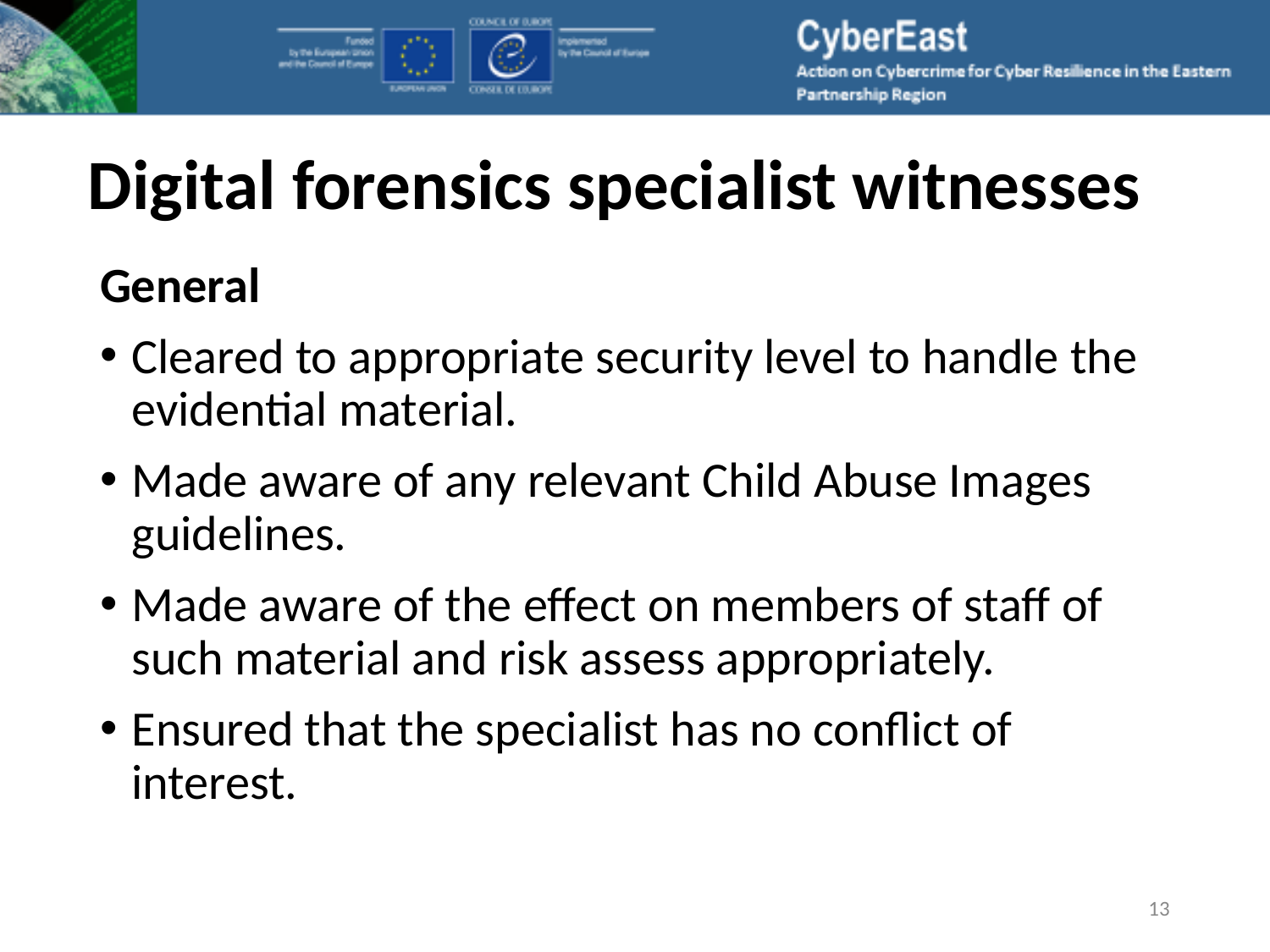

# Digital forensics specialist witnesses
General
Cleared to appropriate security level to handle the evidential material.
Made aware of any relevant Child Abuse Images guidelines.
Made aware of the effect on members of staff of such material and risk assess appropriately.
Ensured that the specialist has no conflict of interest.

13